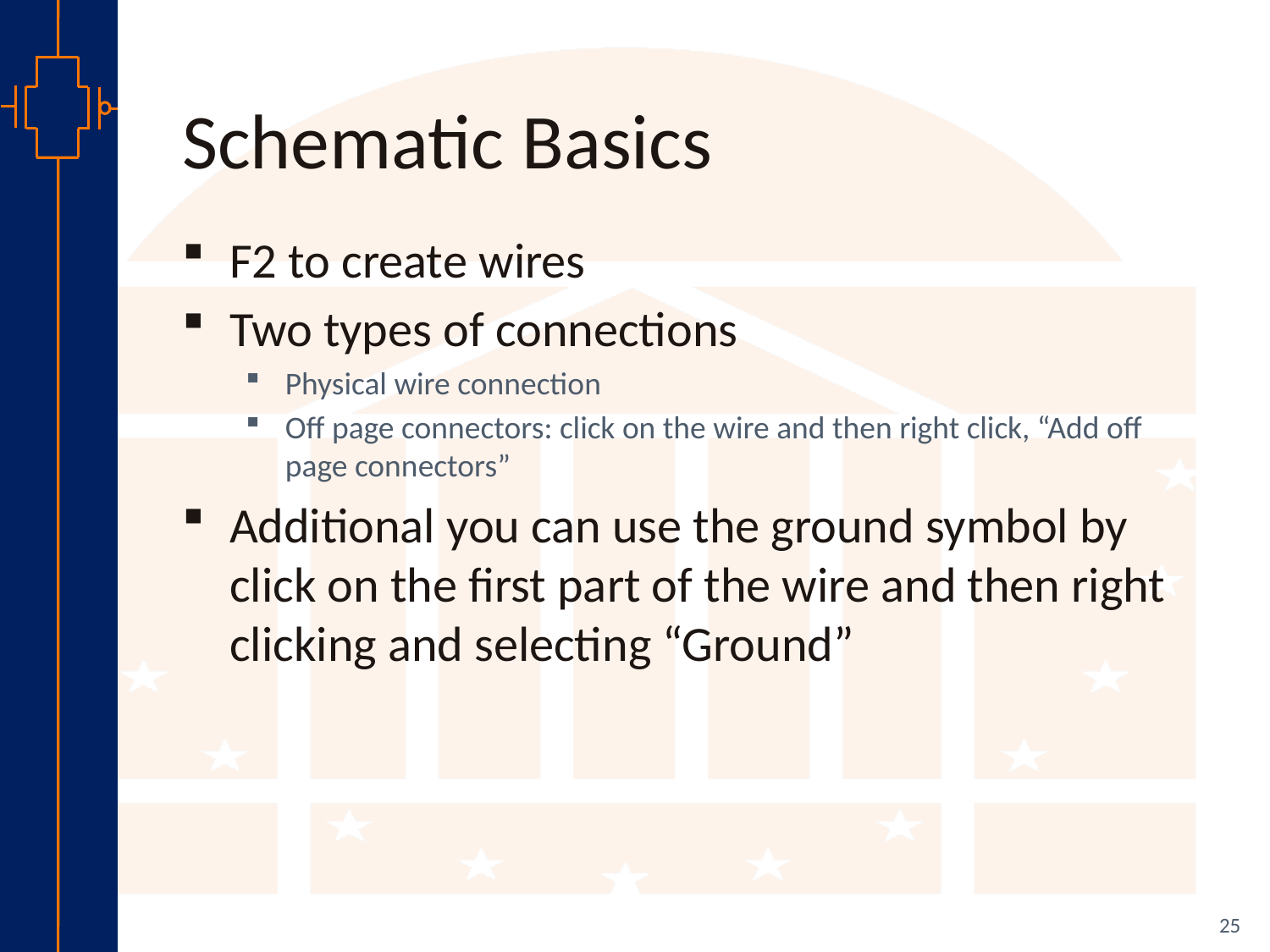

# Schematic Basics
F2 to create wires
Two types of connections
Physical wire connection
Off page connectors: click on the wire and then right click, “Add off page connectors”
Additional you can use the ground symbol by click on the first part of the wire and then right clicking and selecting “Ground”
25